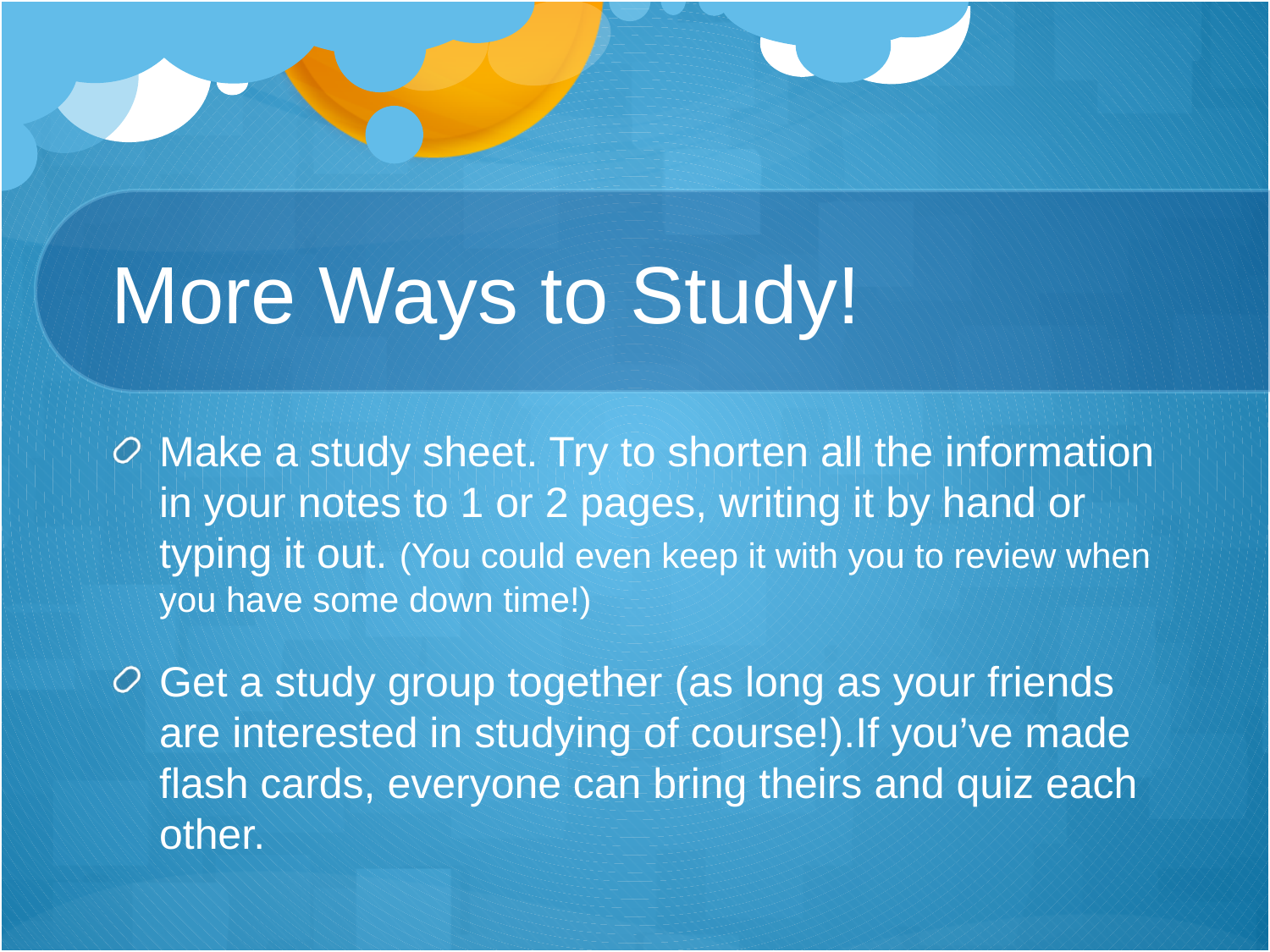

# More Ways to Study!
Make a study sheet. Try to shorten all the information in your notes to 1 or 2 pages, writing it by hand or typing it out. (You could even keep it with you to review when you have some down time!)
Get a study group together (as long as your friends are interested in studying of course!).If you’ve made flash cards, everyone can bring theirs and quiz each other.